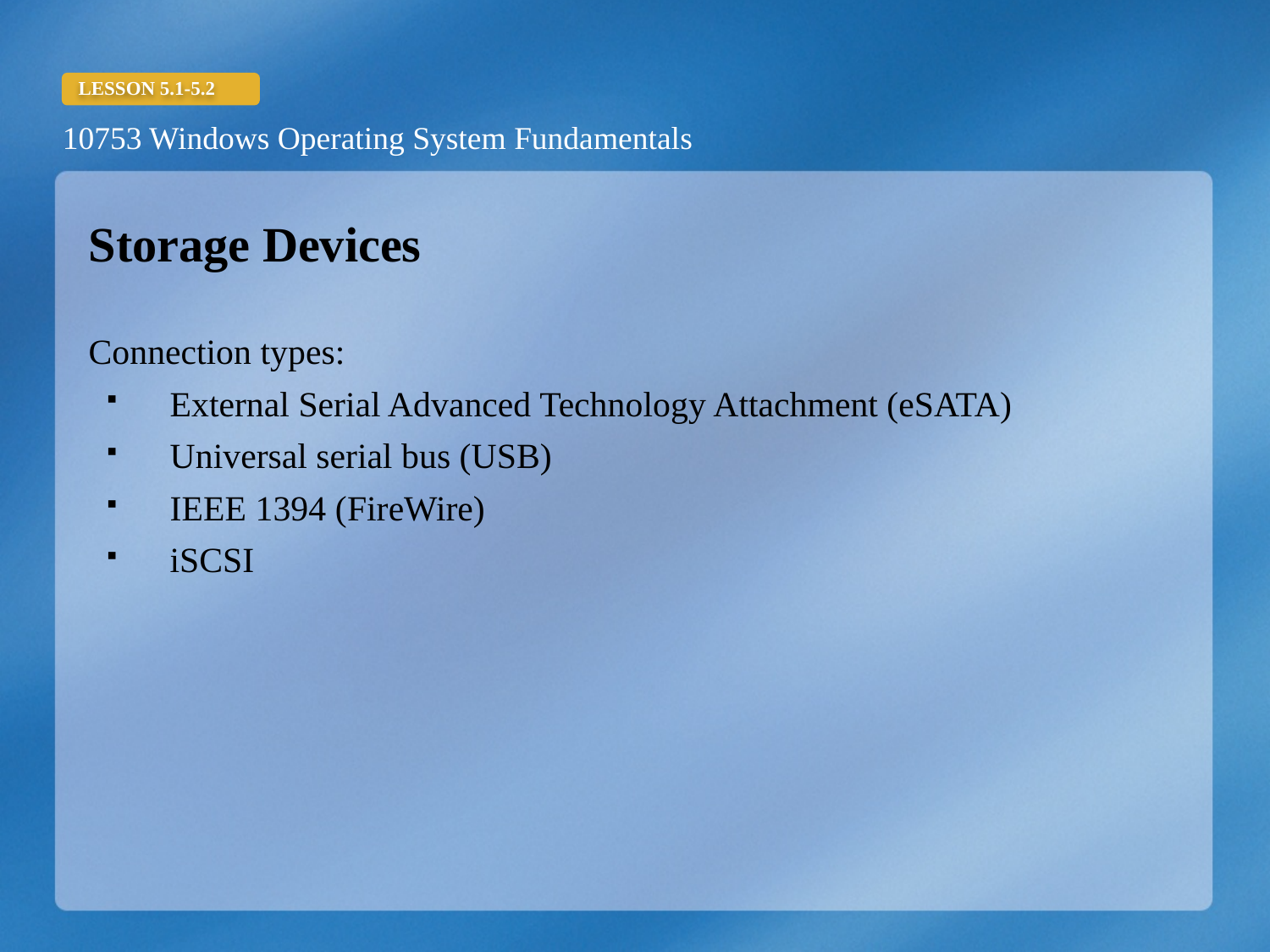

Storage Devices

Connection types:
External Serial Advanced Technology Attachment (eSATA)
Universal serial bus (USB)
IEEE 1394 (FireWire)
iSCSI